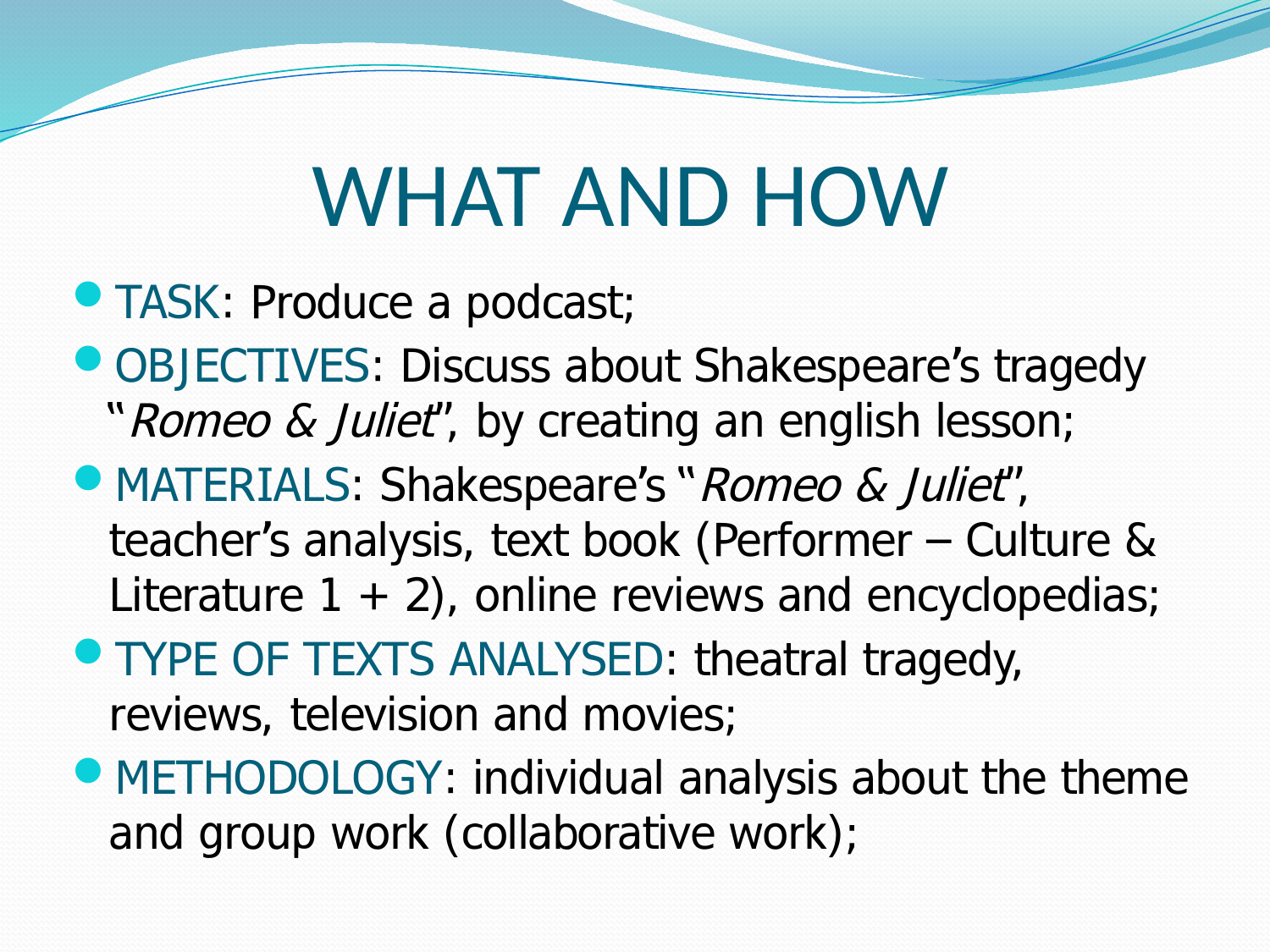

# WHAT AND HOW
TASK: Produce a podcast;
OBJECTIVES: Discuss about Shakespeare’s tragedy “Romeo & Juliet”, by creating an english lesson;
MATERIALS: Shakespeare’s “Romeo & Juliet”, teacher’s analysis, text book (Performer – Culture & Literature 1 + 2), online reviews and encyclopedias;
TYPE OF TEXTS ANALYSED: theatral tragedy, reviews, television and movies;
METHODOLOGY: individual analysis about the theme and group work (collaborative work);